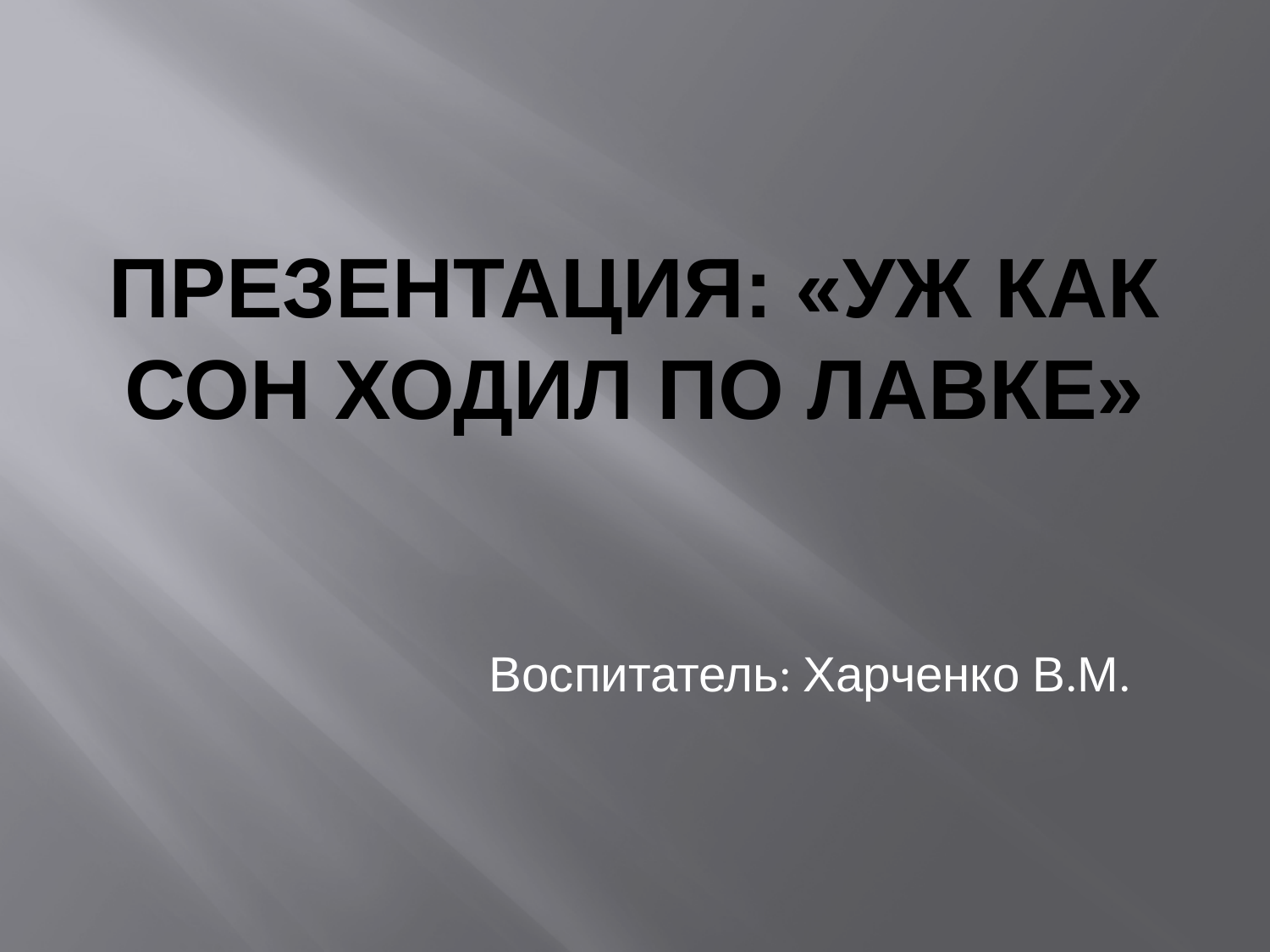

# Презентация: «Уж как сон ходил по лавке»
Воспитатель: Харченко В.М.